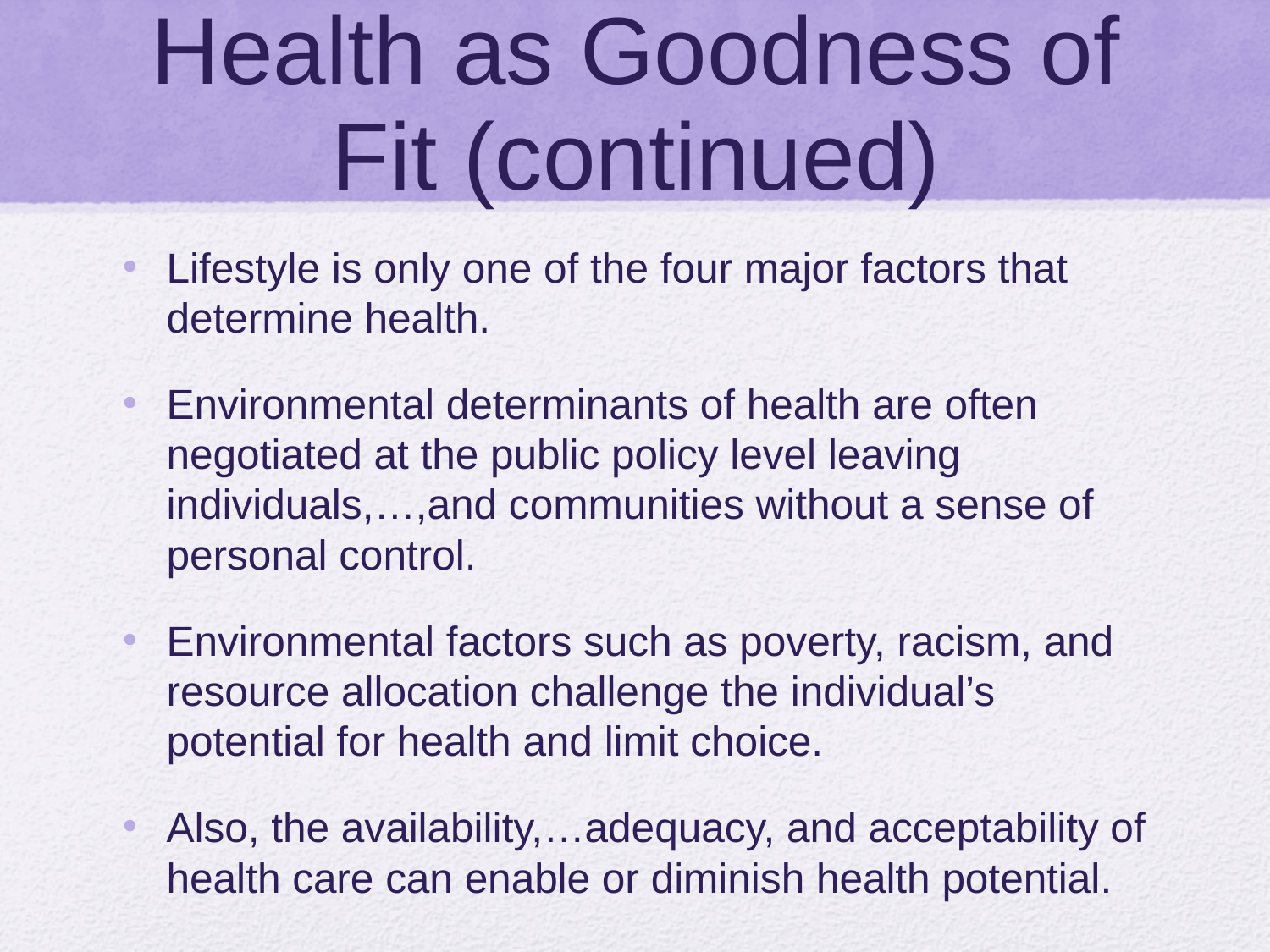

# Health as Goodness of Fit (continued)
Lifestyle is only one of the four major factors that determine health.
Environmental determinants of health are often negotiated at the public policy level leaving individuals,…,and communities without a sense of personal control.
Environmental factors such as poverty, racism, and resource allocation challenge the individual’s potential for health and limit choice.
Also, the availability,…adequacy, and acceptability of health care can enable or diminish health potential.